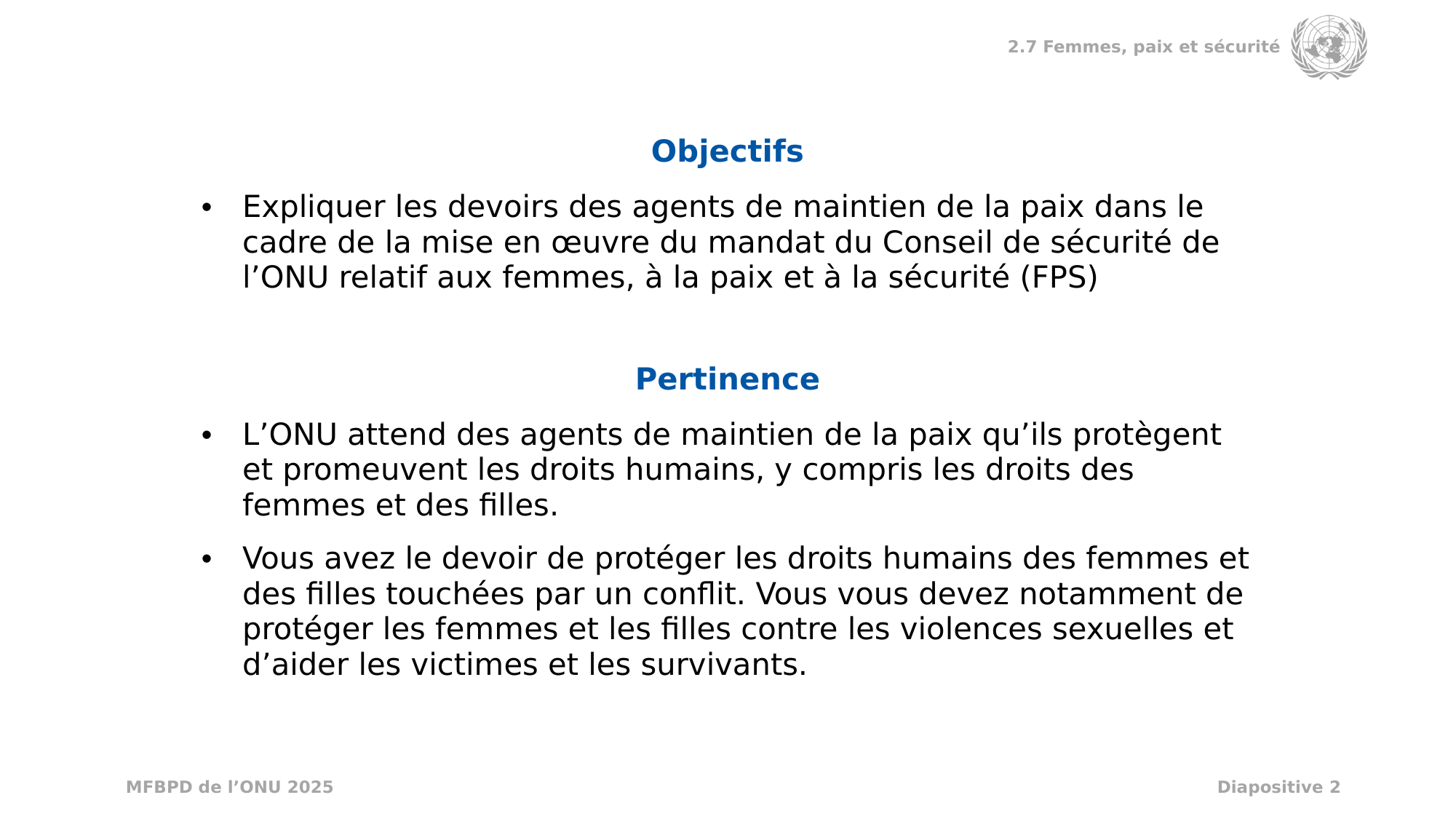

| Objectifs |
| --- |
| Expliquer les devoirs des agents de maintien de la paix dans le cadre de la mise en œuvre du mandat du Conseil de sécurité de l’ONU relatif aux femmes, à la paix et à la sécurité (FPS) |
|  |
| Pertinence |
| L’ONU attend des agents de maintien de la paix qu’ils protègent et promeuvent les droits humains, y compris les droits des femmes et des filles. Vous avez le devoir de protéger les droits humains des femmes et des filles touchées par un conflit. Vous vous devez notamment de protéger les femmes et les filles contre les violences sexuelles et d’aider les victimes et les survivants. |